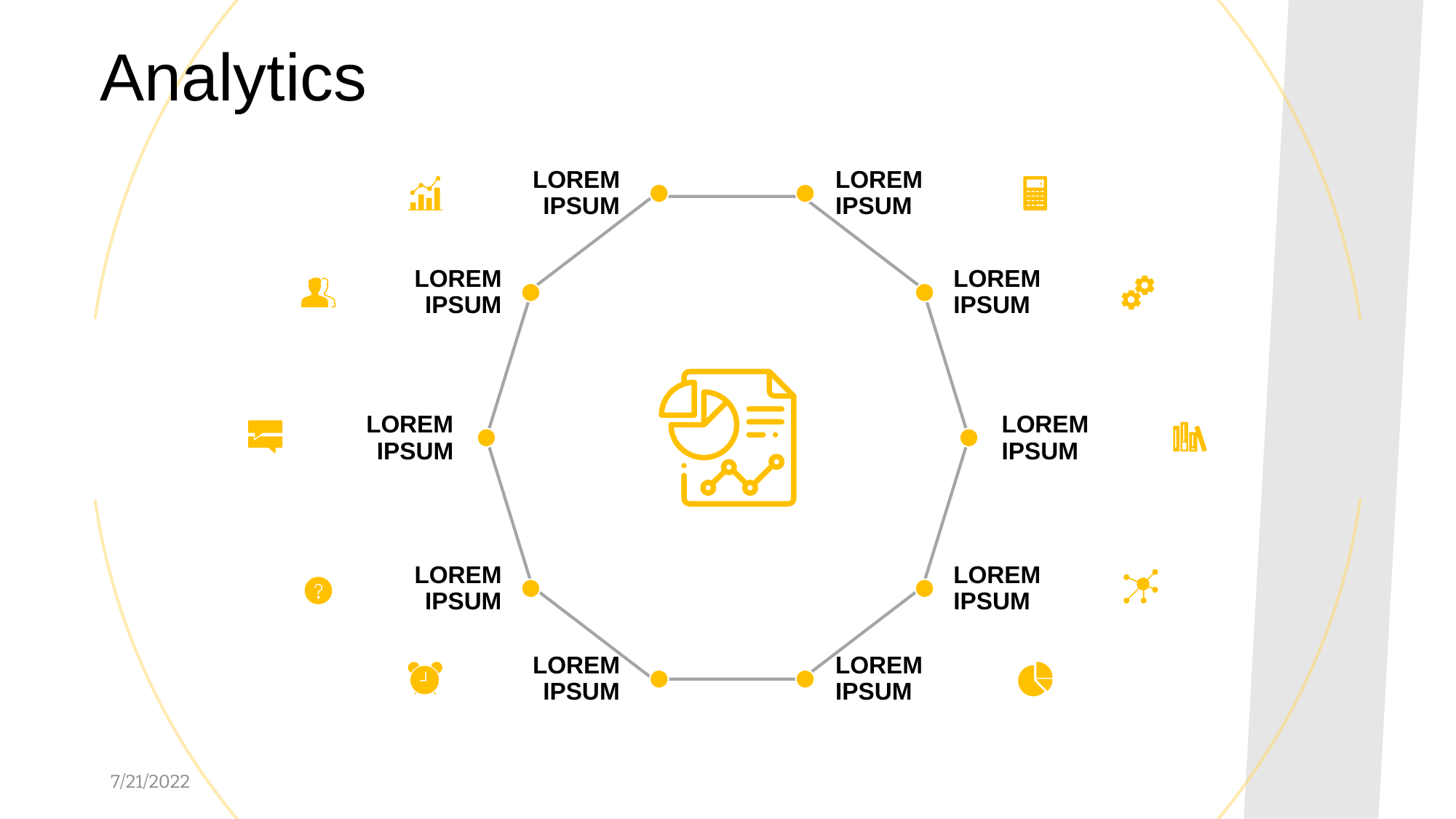

Analytics

LOREM IPSUM
LOREM IPSUM

LOREM IPSUM
LOREM IPSUM

LOREM IPSUM
LOREM IPSUM

LOREM IPSUM
LOREM IPSUM

LOREM IPSUM
LOREM IPSUM

7/21/2022
4